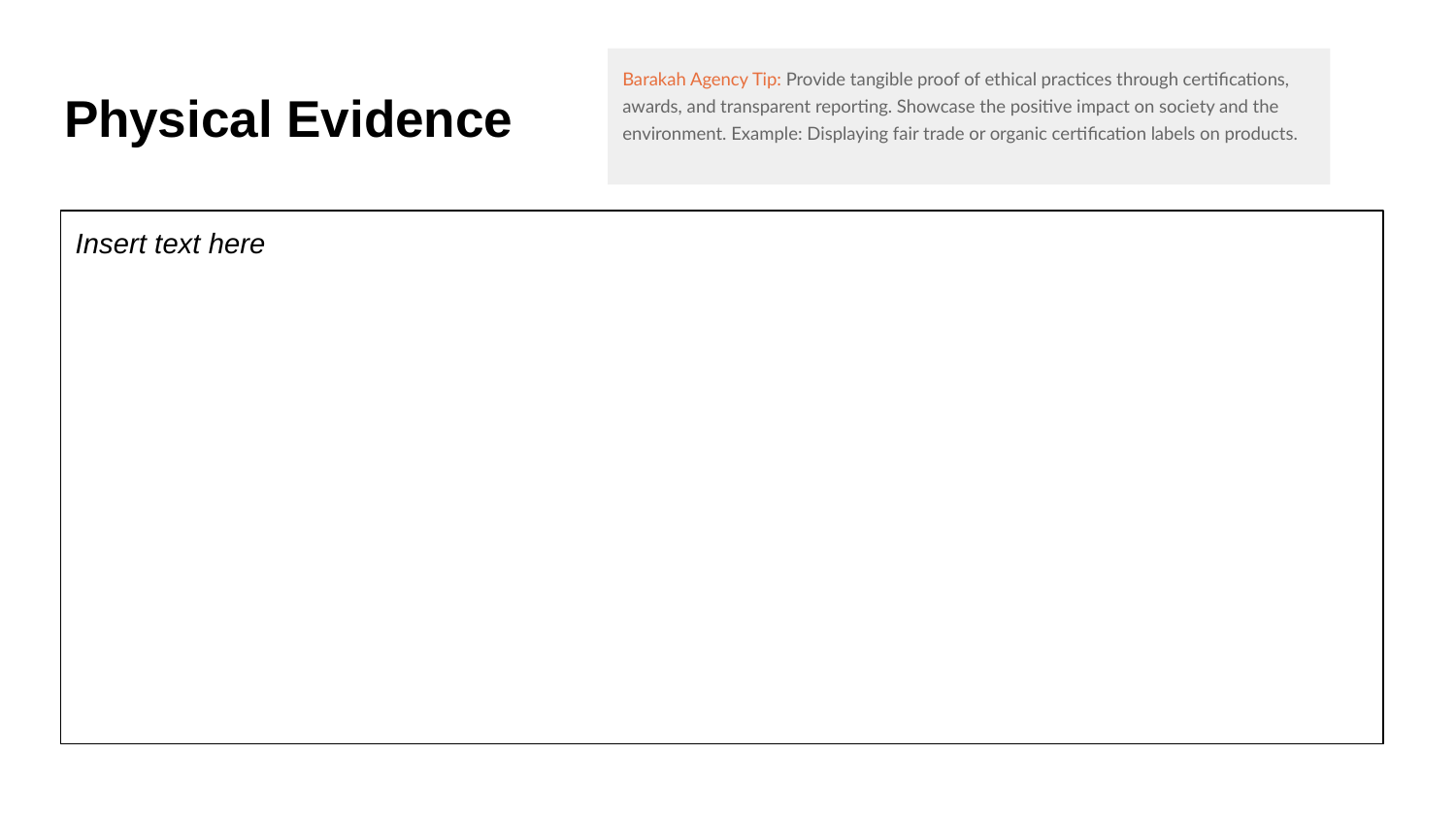

Barakah Agency Tip: Provide tangible proof of ethical practices through certifications, awards, and transparent reporting. Showcase the positive impact on society and the environment. Example: Displaying fair trade or organic certification labels on products.
# Physical Evidence
Insert text here